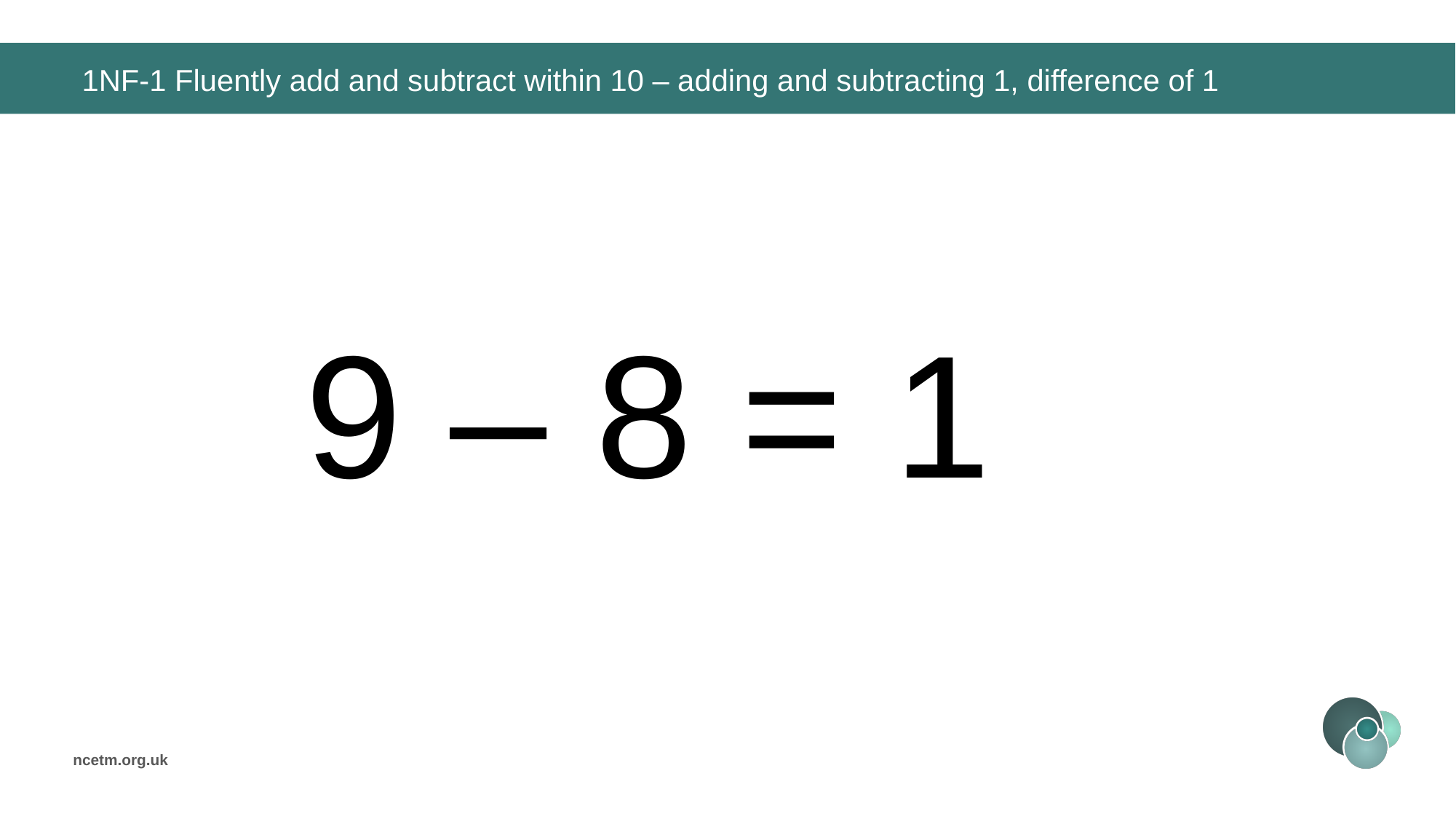

# 1NF-1 Fluently add and subtract within 10 – adding and subtracting 1, difference of 1
9 – 8 =
1